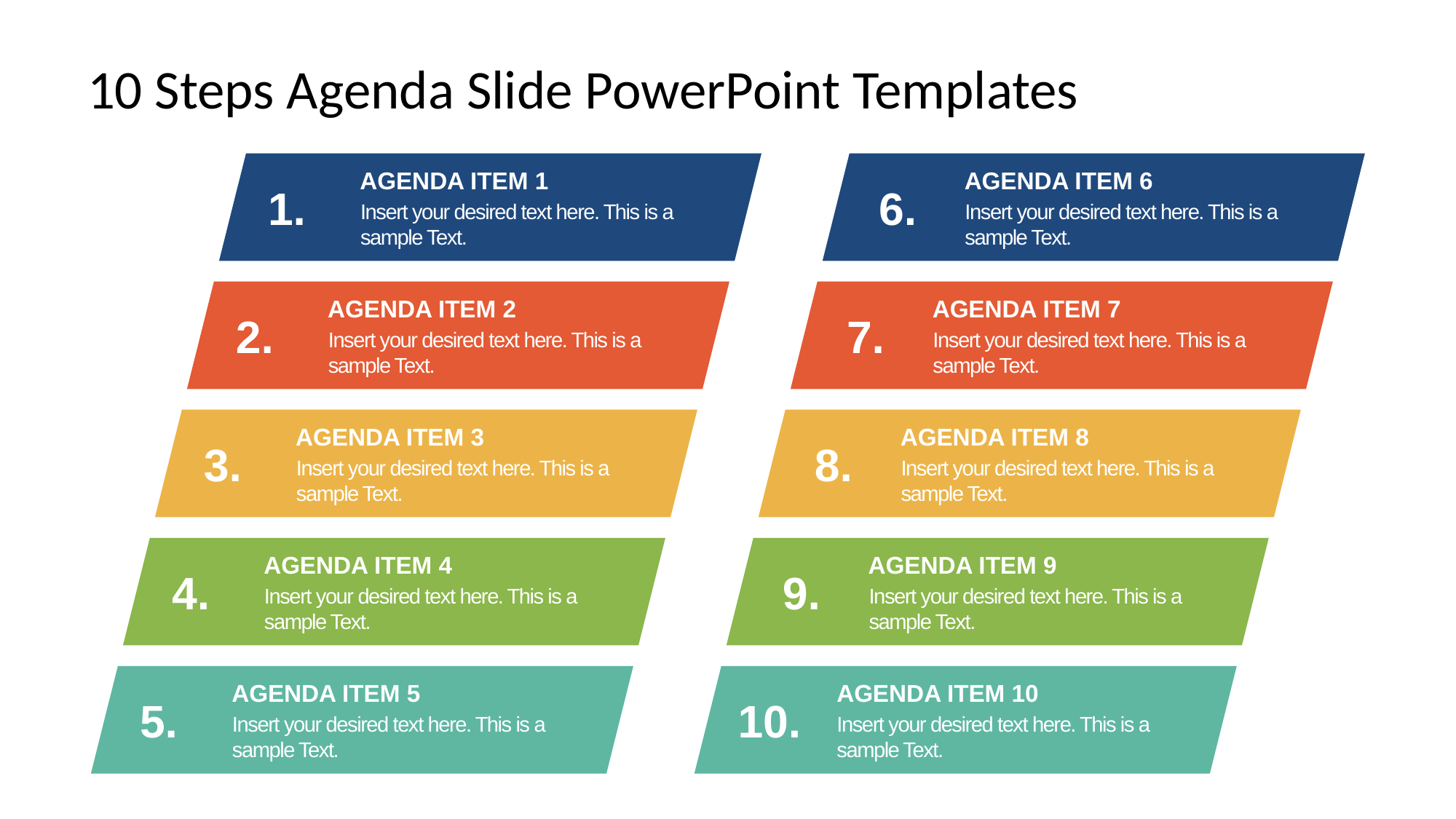

10 Steps Agenda Slide PowerPoint Templates

AGENDA ITEM 1
AGENDA ITEM 6
1.
6.
Insert your desired text here. This is a sample Text.
Insert your desired text here. This is a sample Text.

AGENDA ITEM 2
AGENDA ITEM 7
2.
7.
Insert your desired text here. This is a sample Text.
Insert your desired text here. This is a sample Text.

AGENDA ITEM 3
AGENDA ITEM 8
3.
8.
Insert your desired text here. This is a sample Text.
Insert your desired text here. This is a sample Text.

AGENDA ITEM 4
AGENDA ITEM 9
4.
9.
Insert your desired text here. This is a sample Text.
Insert your desired text here. This is a sample Text.

AGENDA ITEM 5
AGENDA ITEM 10
5.
10.
Insert your desired text here. This is a sample Text.
Insert your desired text here. This is a sample Text.